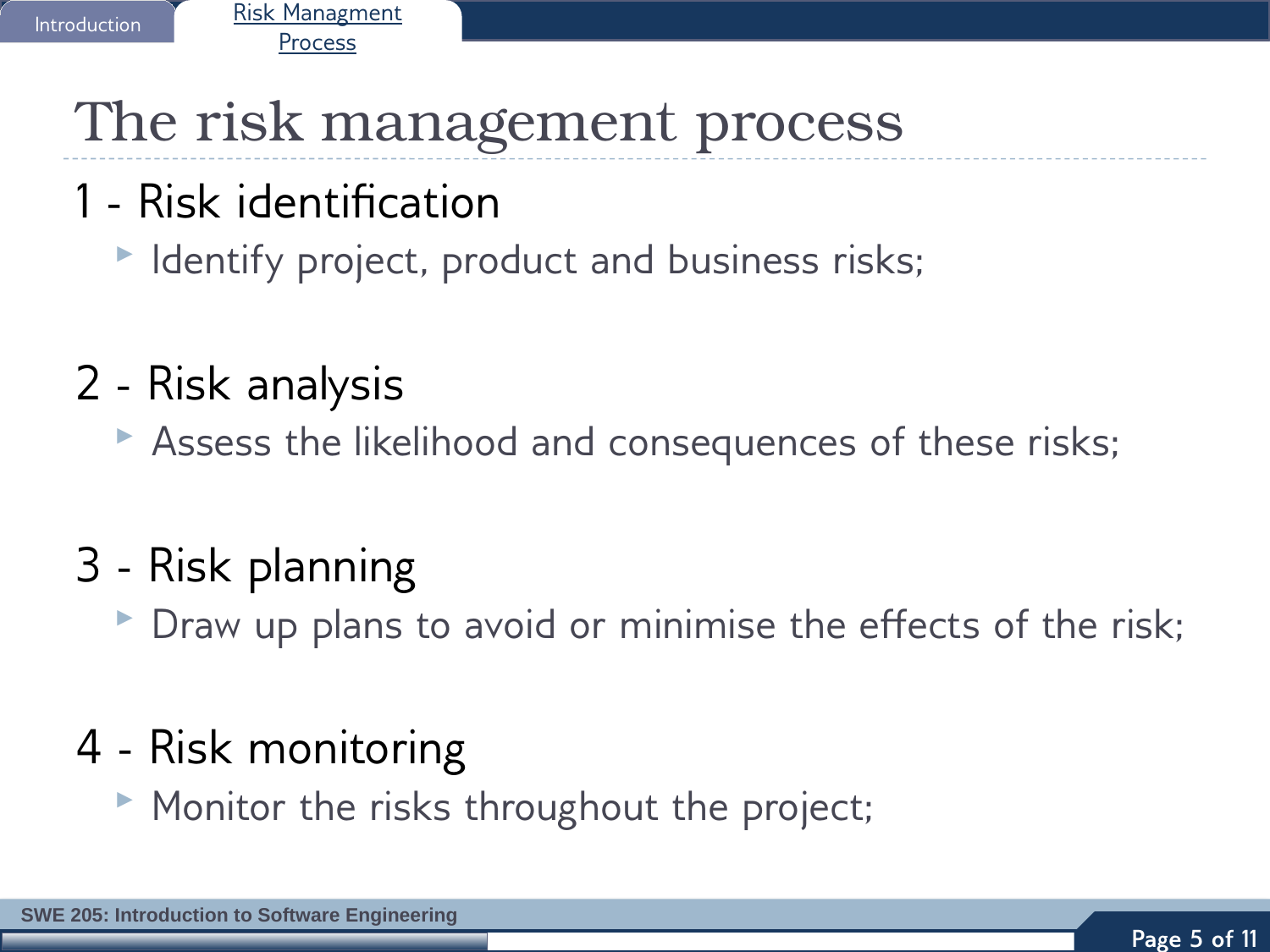

Introduction
Risk Managment Process
# The risk management process
1 - Risk identification
Identify project, product and business risks;

2 - Risk analysis
Assess the likelihood and consequences of these risks;

3 - Risk planning
Draw up plans to avoid or minimise the effects of the risk;

4 - Risk monitoring
Monitor the risks throughout the project;

5
Page 5 of 11